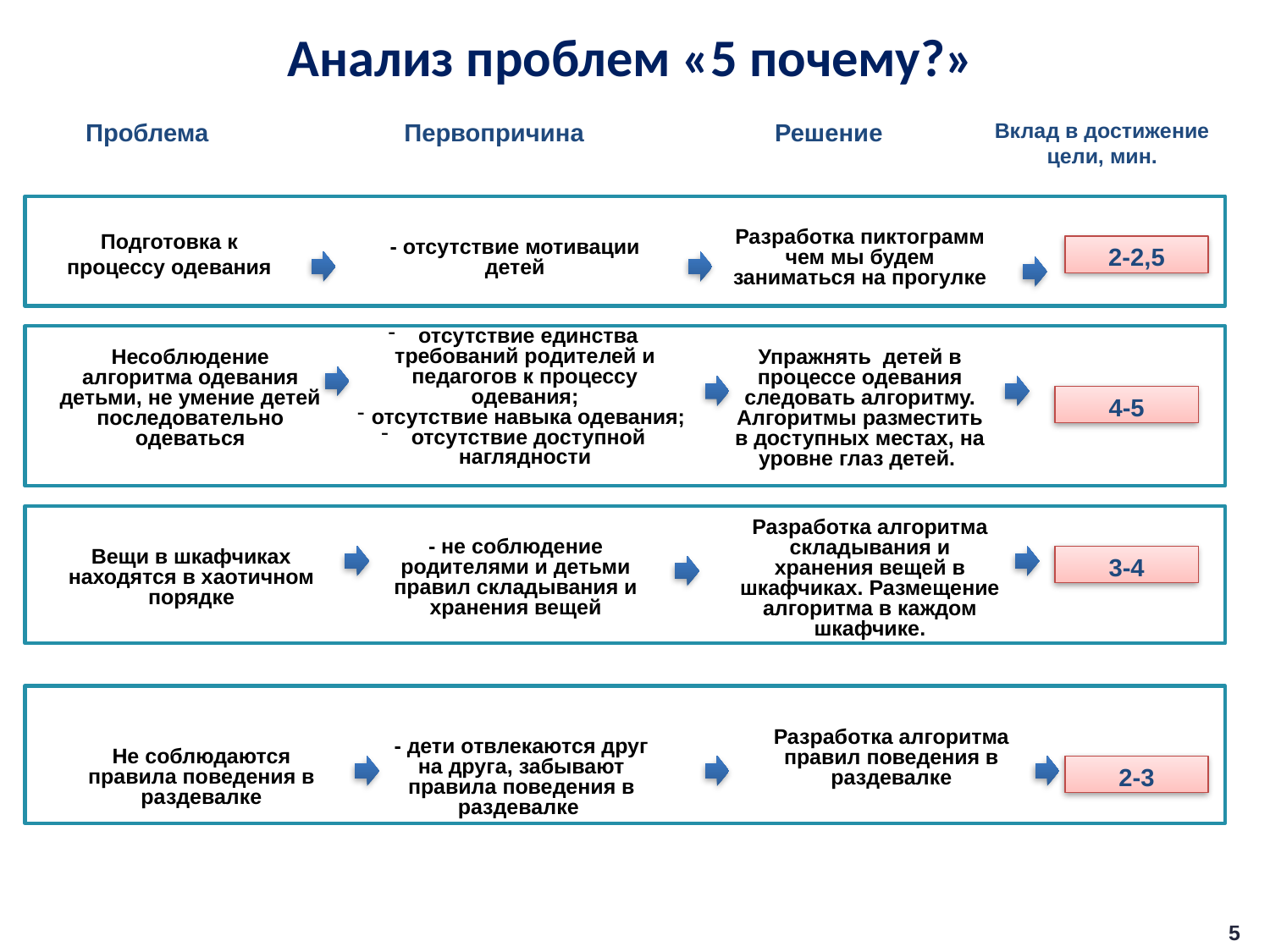

Анализ проблем «5 почему?»
Проблема
Первопричина
Решение
Вклад в достижение цели, мин.

Подготовка к процессу одевания
Разработка пиктограмм чем мы будем заниматься на прогулке
- отсутствие мотивации детей
2-2,5

отсутствие единства требований родителей и педагогов к процессу одевания;
отсутствие навыка одевания;
отсутствие доступной наглядности

Несоблюдение алгоритма одевания детьми, не умение детей последовательно одеваться
Упражнять  детей в процессе одевания следовать алгоритму.
Алгоритмы разместить в доступных местах, на уровне глаз детей.

4-5

Разработка алгоритма складывания и хранения вещей в шкафчиках. Размещение алгоритма в каждом шкафчике.
- не соблюдение родителями и детьми правил складывания и хранения вещей
Вещи в шкафчиках находятся в хаотичном порядке

3-4

Разработка алгоритма правил поведения в раздевалке
- дети отвлекаются друг на друга, забывают правила поведения в раздевалке
Не соблюдаются правила поведения в раздевалке

2-3
5